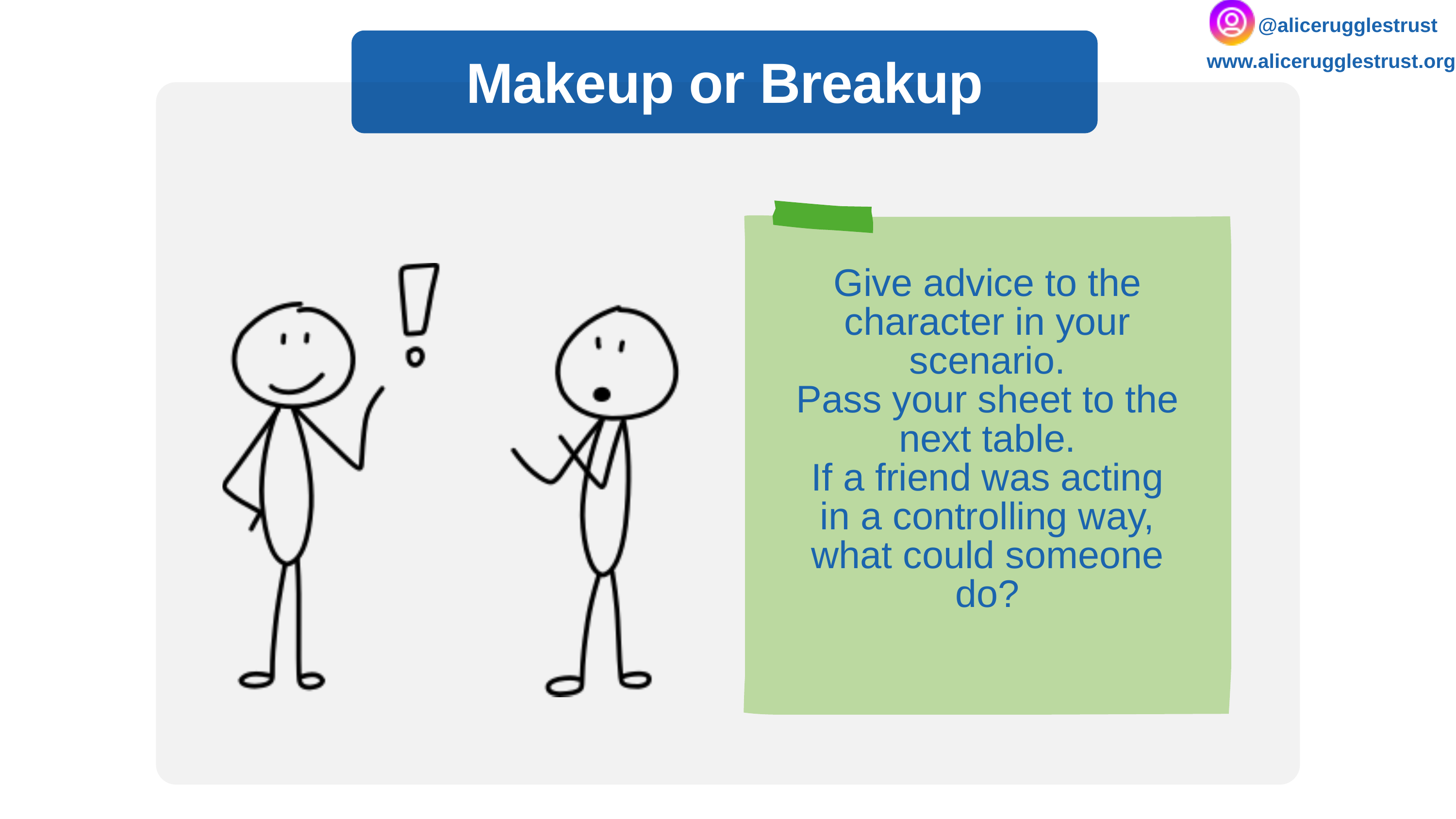

@alicerugglestrust

Makeup or Breakup
www.alicerugglestrust.org

Give advice to the character in your scenario.
Pass your sheet to the next table.
If a friend was acting in a controlling way, what could someone do?